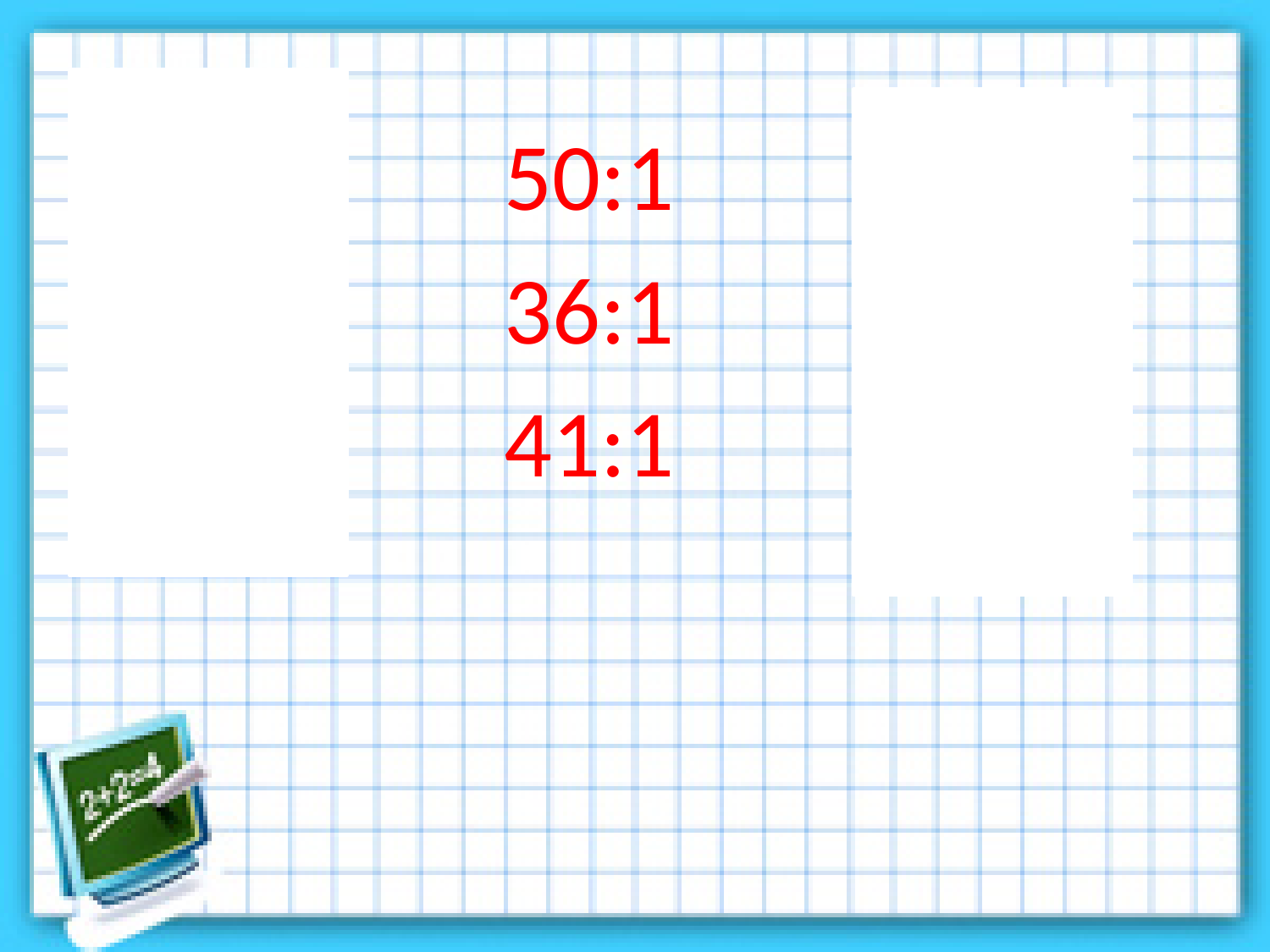

1 ·36           50:1         24 ·0
1 ·25           36:1         19 ·0
15 ·1           41:1         36 · 0